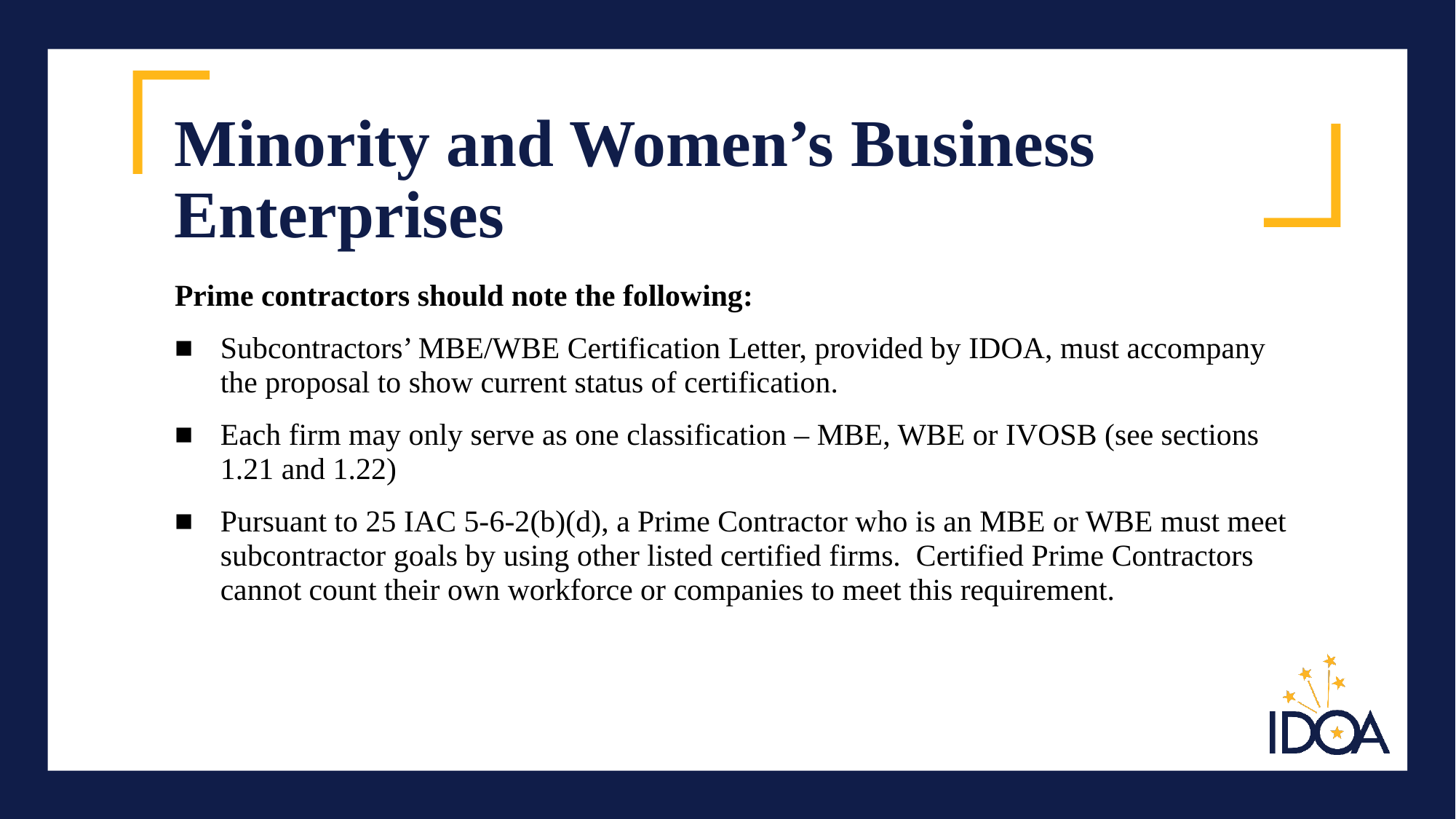

# Minority and Women’s Business Enterprises
Prime contractors should note the following:
Subcontractors’ MBE/WBE Certification Letter, provided by IDOA, must accompany the proposal to show current status of certification.
Each firm may only serve as one classification – MBE, WBE or IVOSB (see sections 1.21 and 1.22)
Pursuant to 25 IAC 5-6-2(b)(d), a Prime Contractor who is an MBE or WBE must meet subcontractor goals by using other listed certified firms.  Certified Prime Contractors cannot count their own workforce or companies to meet this requirement.